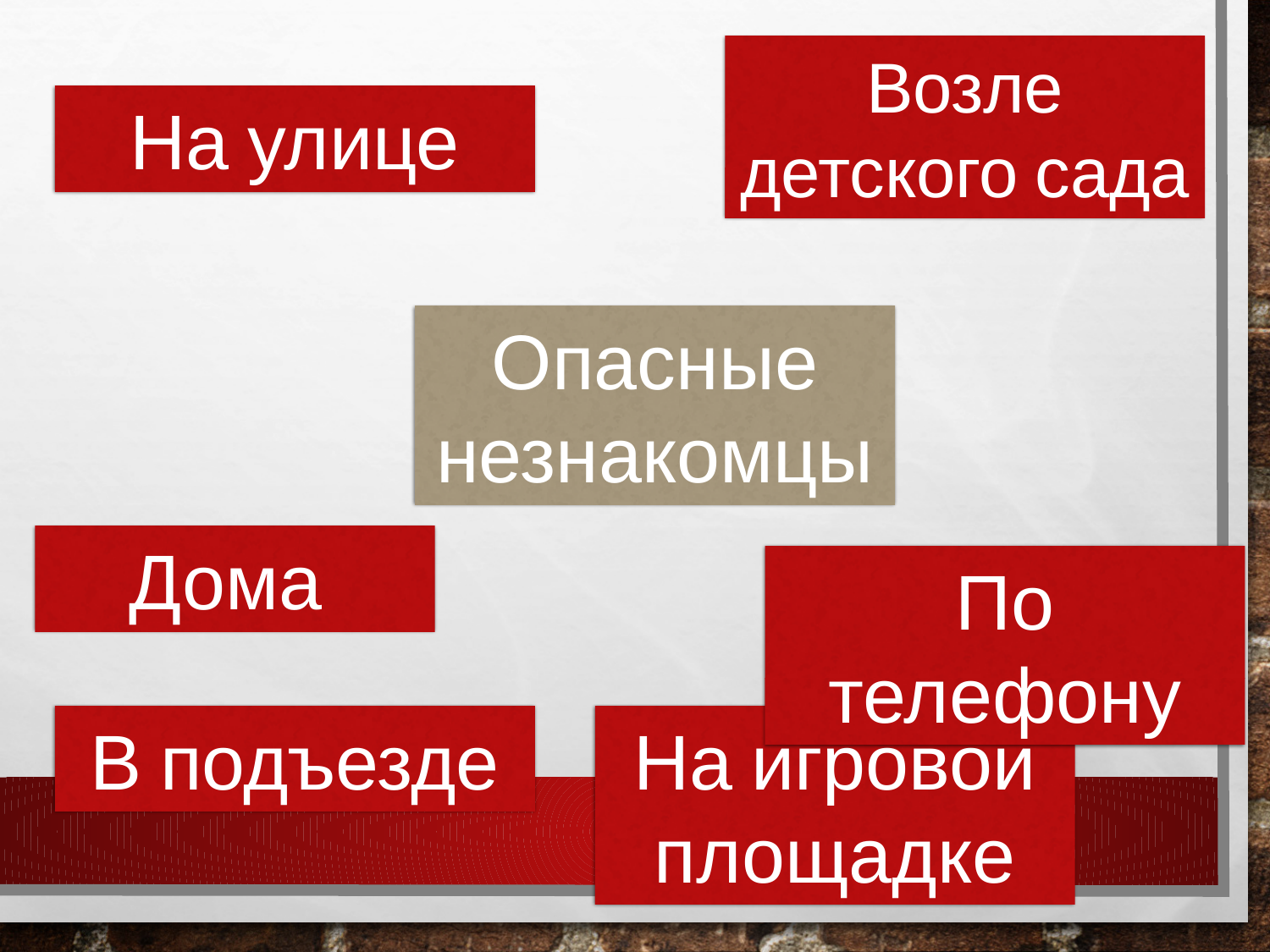

Возле детского сада
На улице
Опасные незнакомцы
Дома
По телефону
В подъезде
На игровой площадке